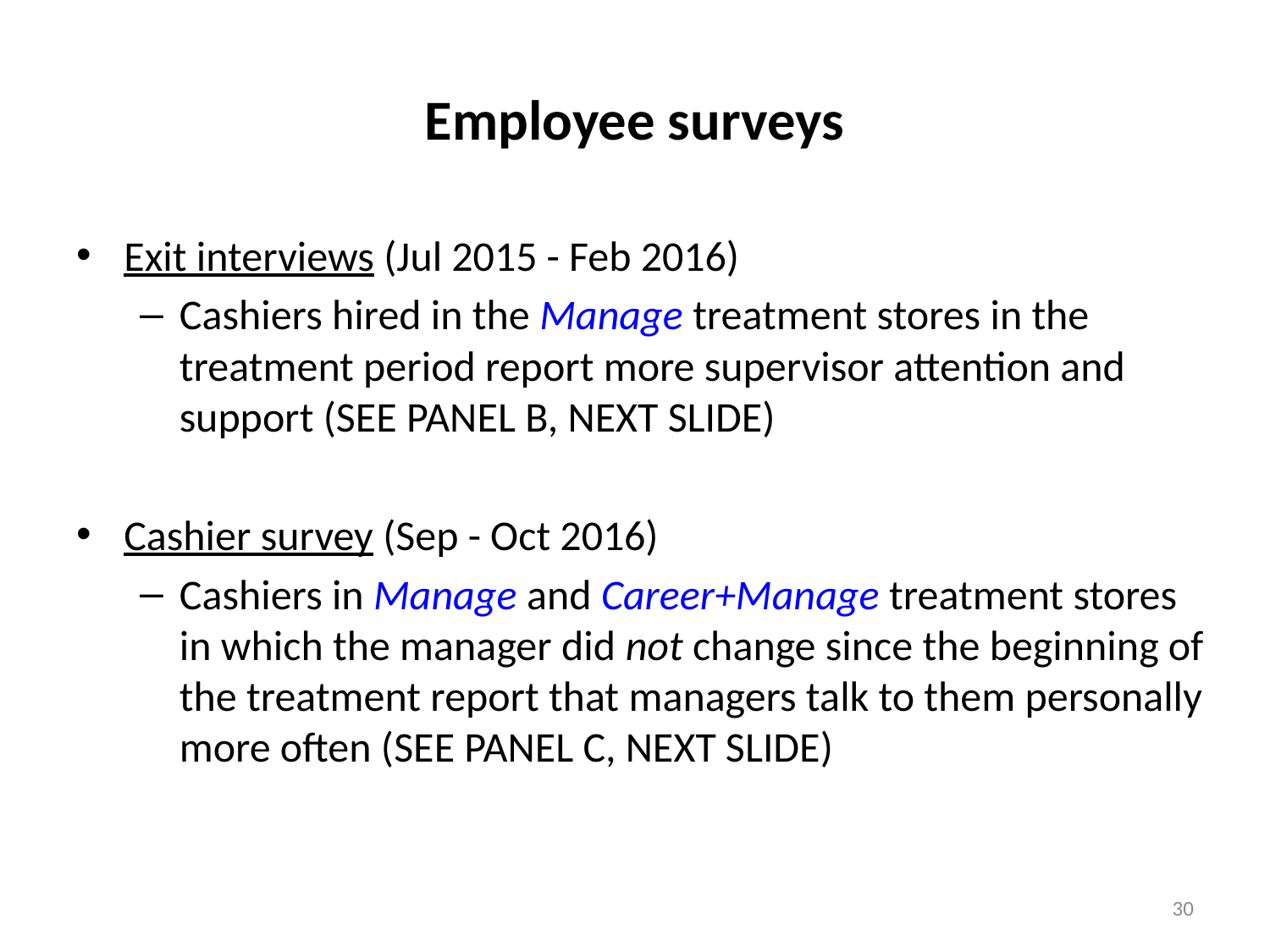

# Employee surveys
Exit interviews (Jul 2015 - Feb 2016)
Cashiers hired in the Manage treatment stores in the treatment period report more supervisor attention and support (SEE PANEL B, NEXT SLIDE)

Cashier survey (Sep - Oct 2016)
Cashiers in Manage and Career+Manage treatment stores in which the manager did not change since the beginning of the treatment report that managers talk to them personally more often (SEE PANEL C, NEXT SLIDE)
30